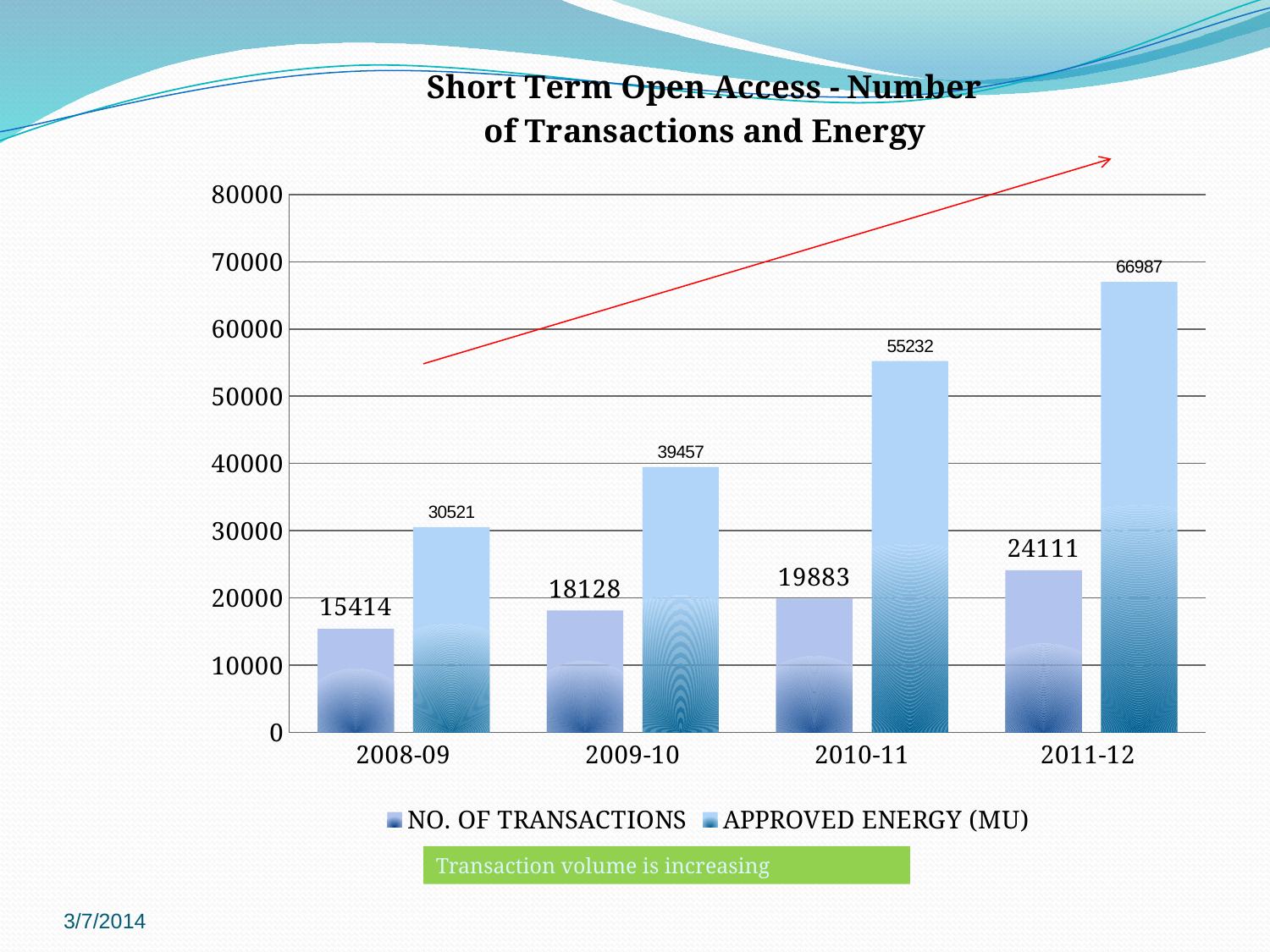

### Chart: Short Term Open Access - Number
of Transactions and Energy

| Category | NO. OF TRANSACTIONS | APPROVED ENERGY (MU) |
|---|---|---|
| 2008-09 | 15414.0 | 30521.0 |
| 2009-10 | 18128.0 | 39457.0 |
| 2010-11 | 19883.0 | 55232.0 |
| 2011-12  | 24111.0 | 66987.0 |
Transaction volume is increasing
3/7/2014